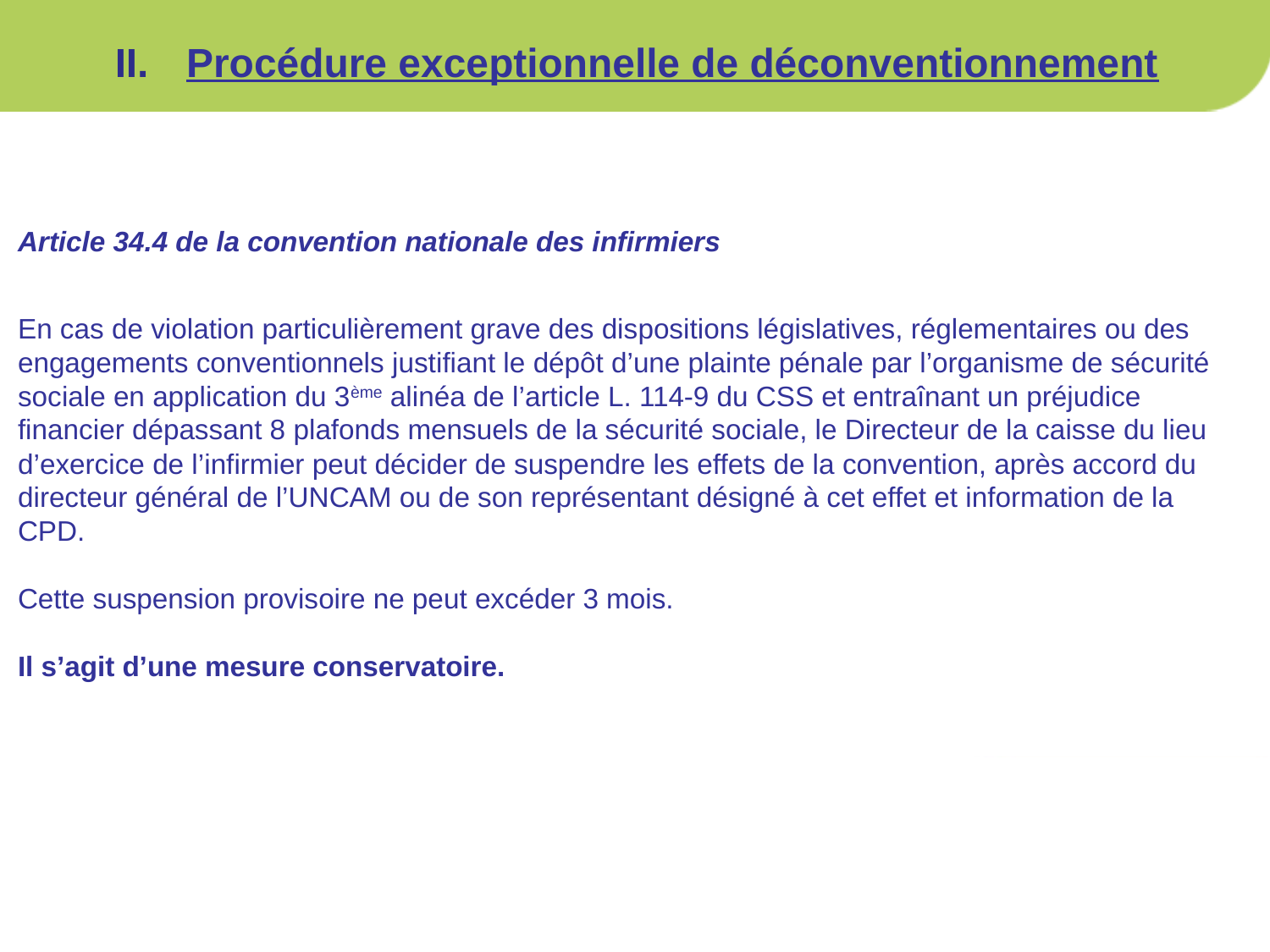

Procédure exceptionnelle de déconventionnement
# Article 34.4 de la convention nationale des infirmiers En cas de violation particulièrement grave des dispositions législatives, réglementaires ou des engagements conventionnels justifiant le dépôt d’une plainte pénale par l’organisme de sécurité sociale en application du 3ème alinéa de l’article L. 114-9 du CSS et entraînant un préjudice financier dépassant 8 plafonds mensuels de la sécurité sociale, le Directeur de la caisse du lieu d’exercice de l’infirmier peut décider de suspendre les effets de la convention, après accord du directeur général de l’UNCAM ou de son représentant désigné à cet effet et information de la CPD. Cette suspension provisoire ne peut excéder 3 mois. Il s’agit d’une mesure conservatoire.